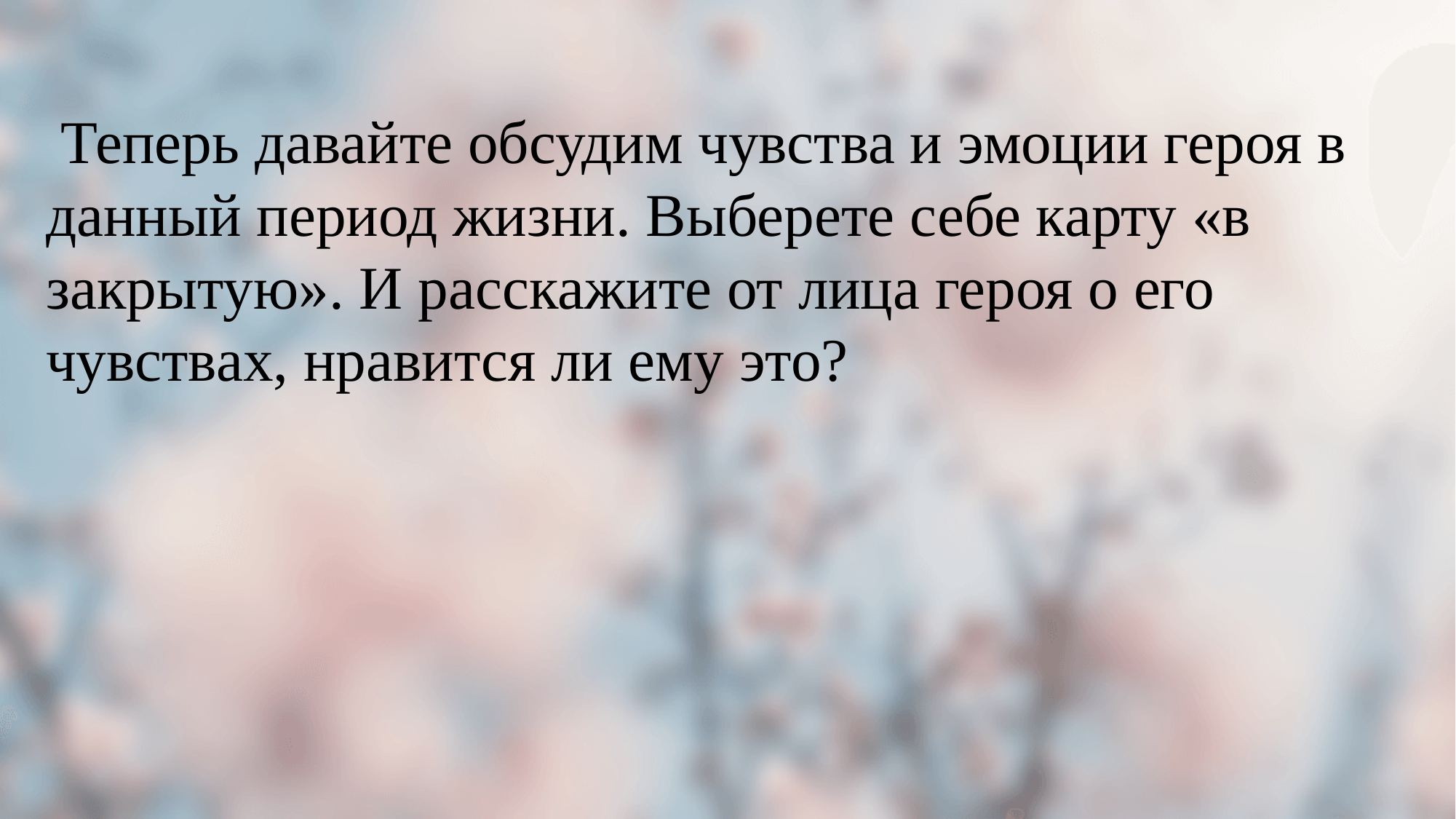

Теперь давайте обсудим чувства и эмоции героя в данный период жизни. Выберете себе карту «в закрытую». И расскажите от лица героя о его чувствах, нравится ли ему это?